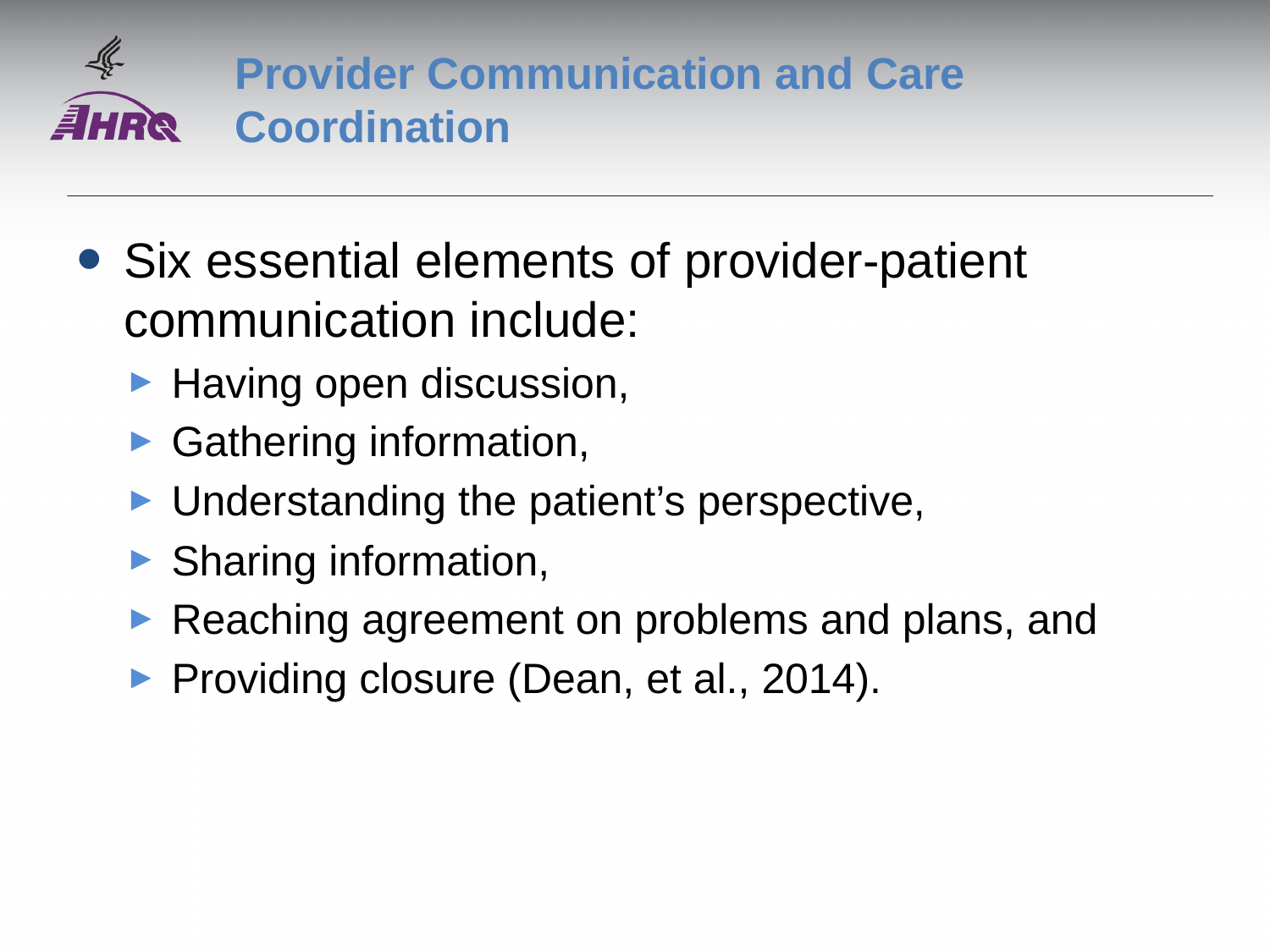

# Provider Communication and Care Coordination
Six essential elements of provider-patient communication include:
Having open discussion,
Gathering information,
Understanding the patient’s perspective,
Sharing information,
Reaching agreement on problems and plans, and
Providing closure (Dean, et al., 2014).